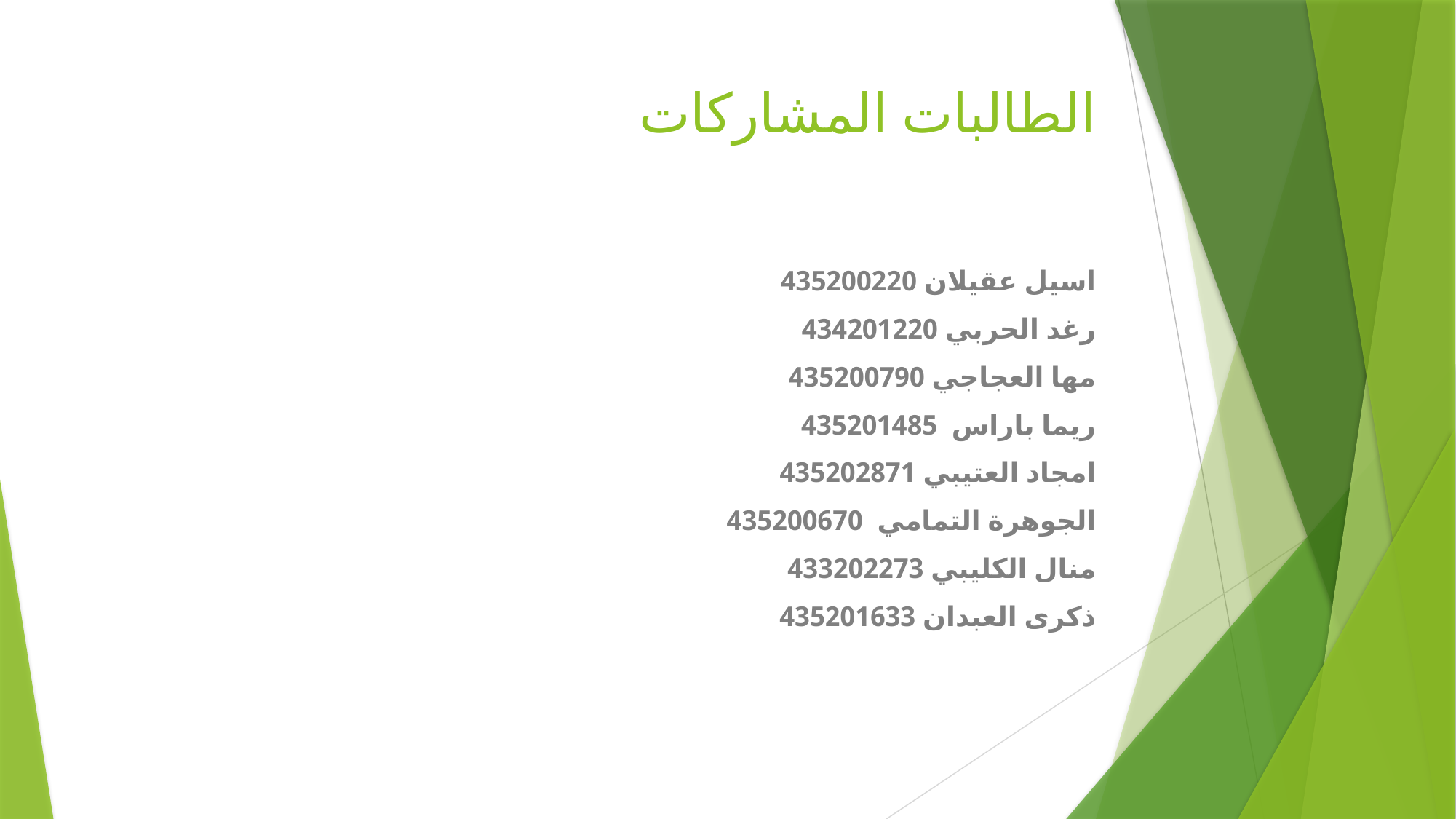

# الطالبات المشاركات
اسيل عقيلان 435200220
رغد الحربي 434201220
مها العجاجي 435200790
ريما باراس  435201485
امجاد العتيبي 435202871
الجوهرة التمامي  435200670
منال الكليبي 433202273
ذكرى العبدان 435201633